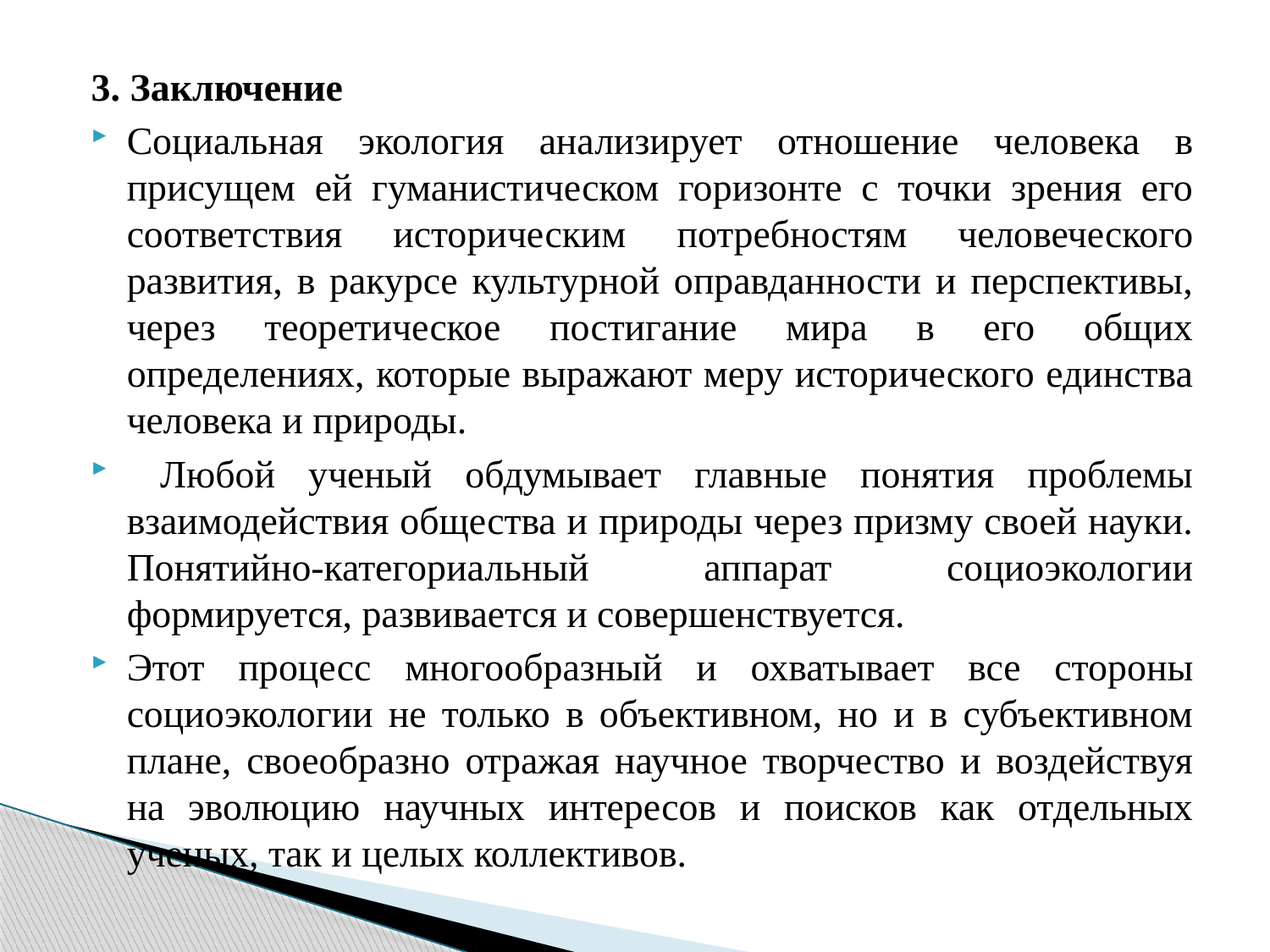

3. Заключение
Социальная экология анализирует отношение человека в присущем ей гуманистическом горизонте с точки зрения его соответствия историческим потребностям человеческого развития, в ракурсе культурной оправданности и перспективы, через теоретическое постигание мира в его общих определениях, которые выражают меру исторического единства человека и природы.
 Любой ученый обдумывает главные понятия проблемы взаимодействия общества и природы через призму своей науки. Понятийно-категориальный аппарат социоэкологии формируется, развивается и совершенствуется.
Этот процесс многообразный и охватывает все стороны социоэкологии не только в объективном, но и в субъективном плане, своеобразно отражая научное творчество и воздействуя на эволюцию научных интересов и поисков как отдельных ученых, так и целых коллективов.